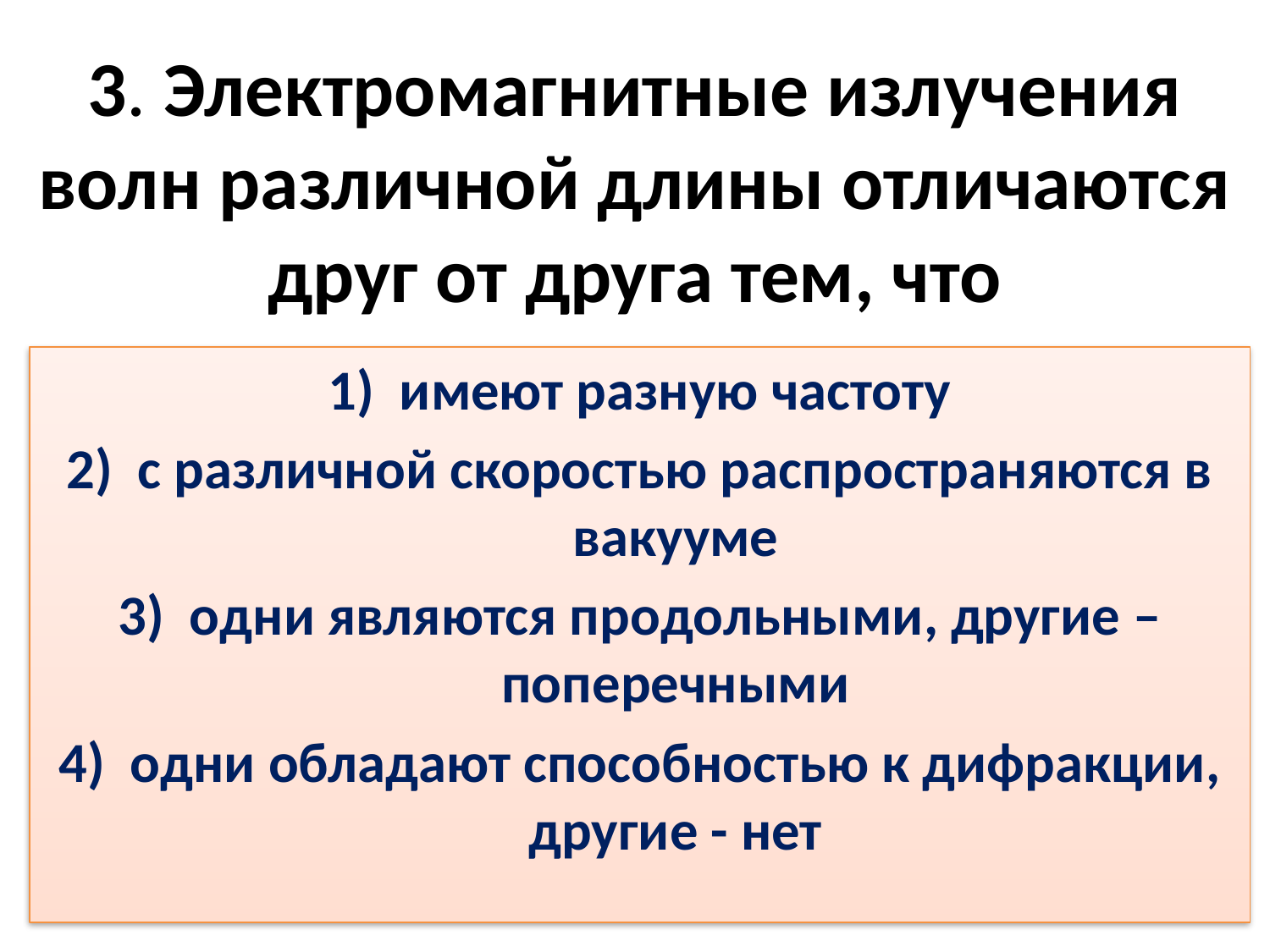

# 3. Электромагнитные излучения волн различной длины отличаются друг от друга тем, что
имеют разную частоту
с различной скоростью распространяются в вакууме
одни являются продольными, другие – поперечными
одни обладают способностью к дифракции, другие - нет